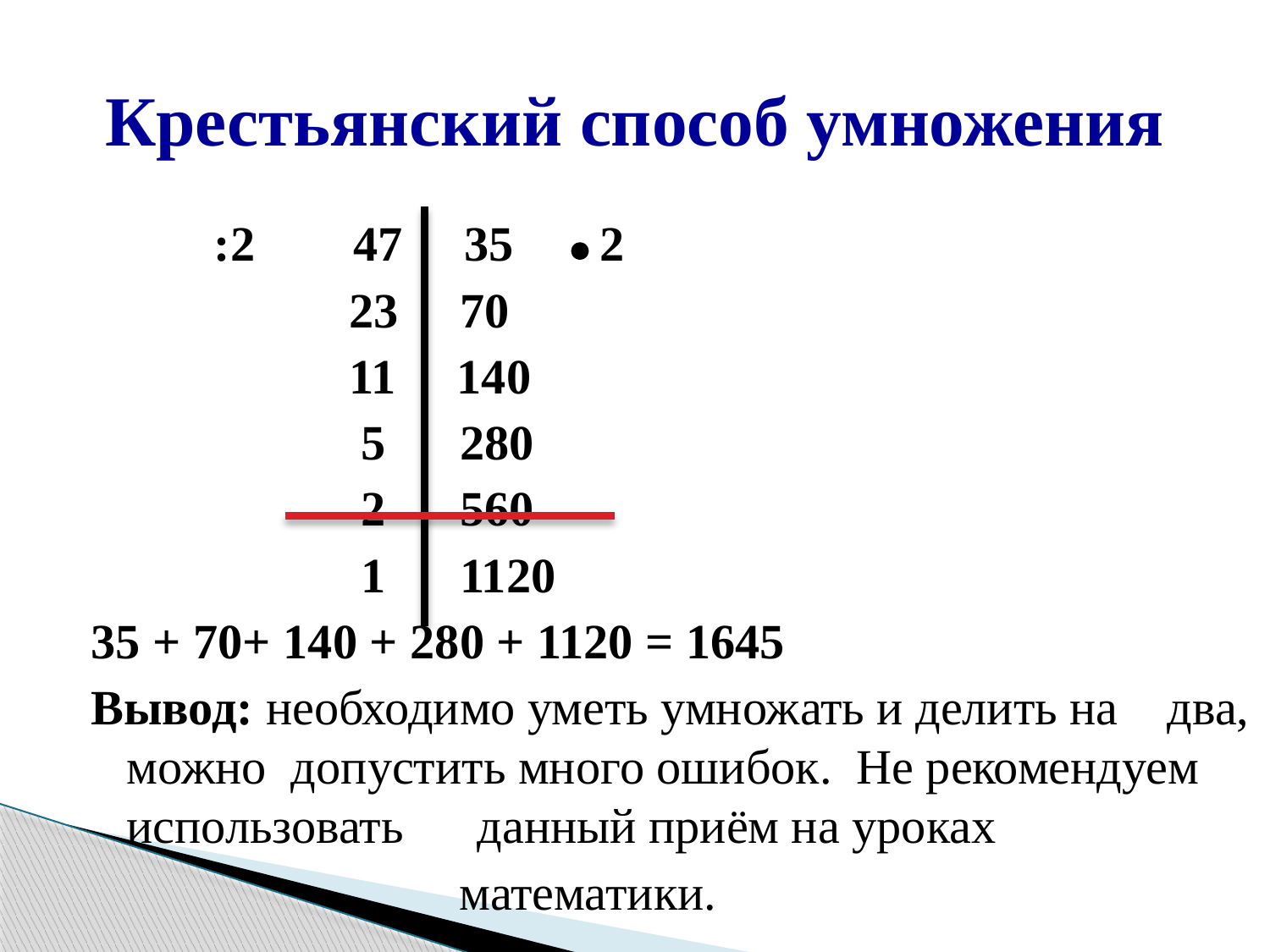

# Крестьянский способ умножения
          :2        47     35       2
                     23     70
                     11     140
                      5      280
                      2      560
                      1      1120
35 + 70+ 140 + 280 + 1120 = 1645
Вывод: необходимо уметь умножать и делить на    два, можно  допустить много ошибок.  Не рекомендуем использовать      данный приём на уроках
                              математики.